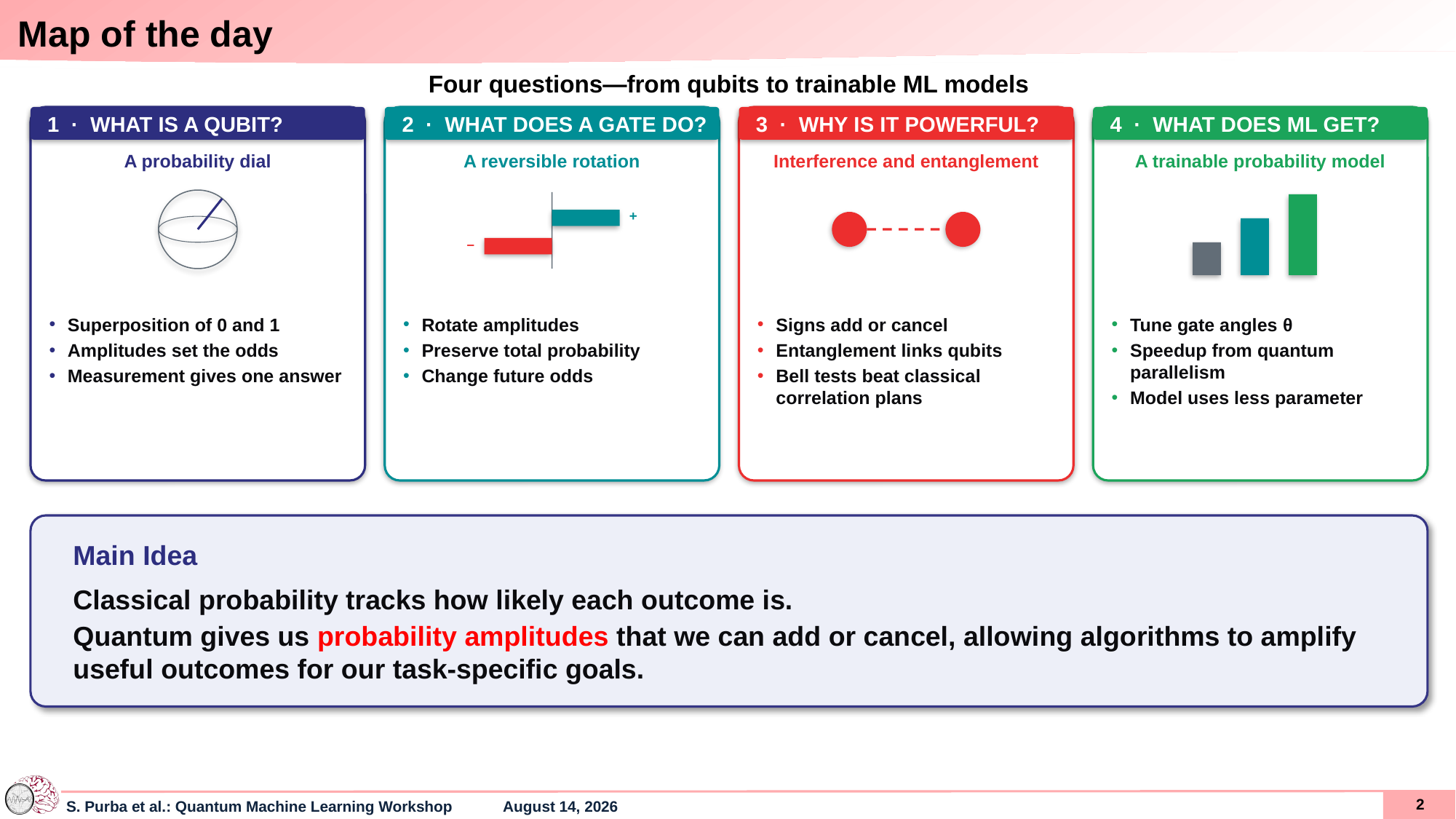

# Map of the day
Four questions—from qubits to trainable ML models

1  ·  WHAT IS A QUBIT?
2  ·  WHAT DOES A GATE DO?
3  ·  WHY IS IT POWERFUL?
4  ·  WHAT DOES ML GET?
A probability dial
A reversible rotation
Interference and entanglement
A trainable probability model

+

–

Superposition of 0 and 1
Amplitudes set the odds
Measurement gives one answer
Rotate amplitudes
Preserve total probability
Change future odds
Signs add or cancel
Entanglement links qubits
Bell tests beat classical correlation plans
Tune gate angles θ
Speedup from quantum parallelism
Model uses less parameter
Main Idea
Classical probability tracks how likely each outcome is.
Quantum gives us probability amplitudes that we can add or cancel, allowing algorithms to amplify useful outcomes for our task-specific goals.